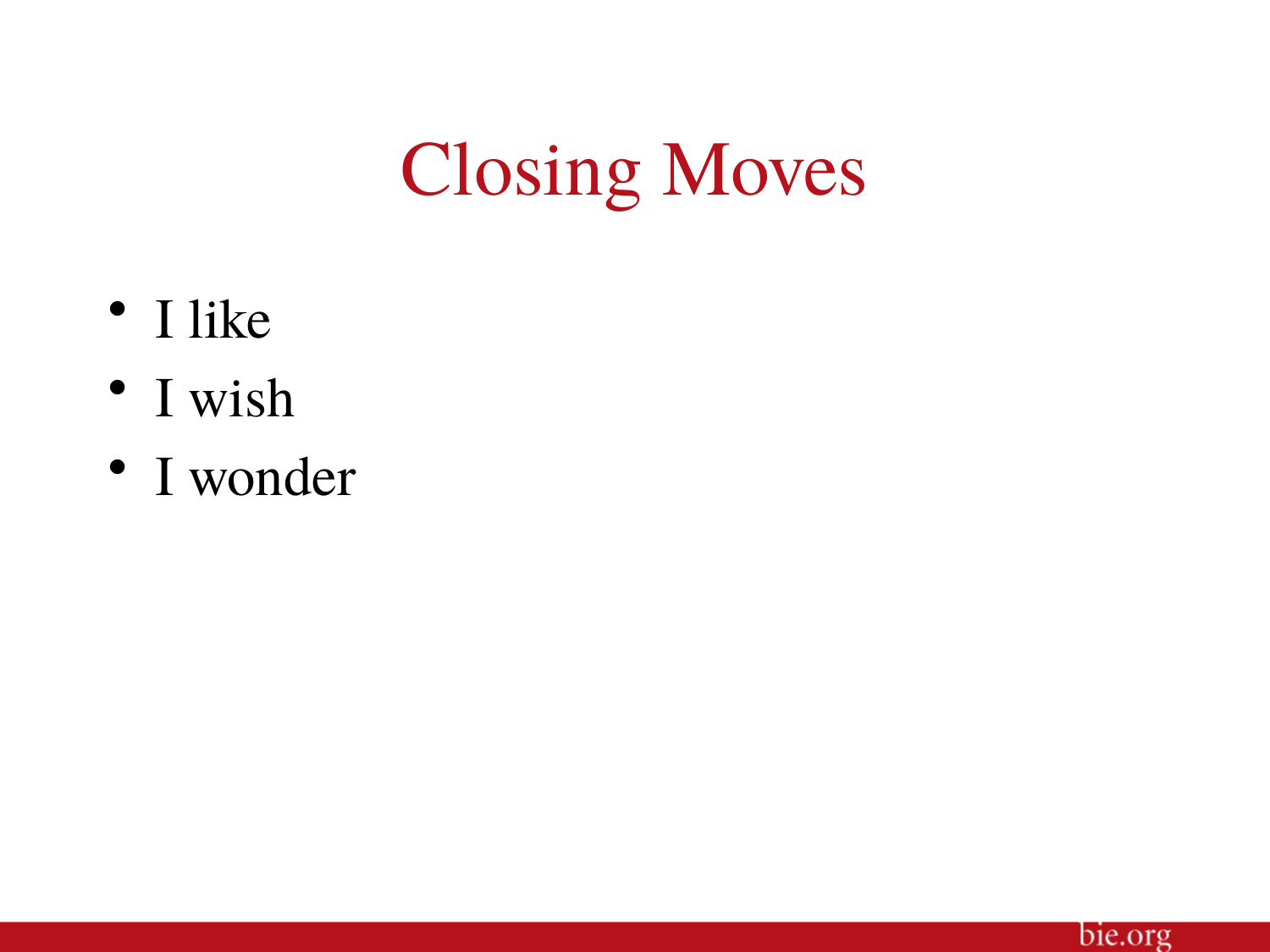

# Closing Moves
I like
I wish
I wonder